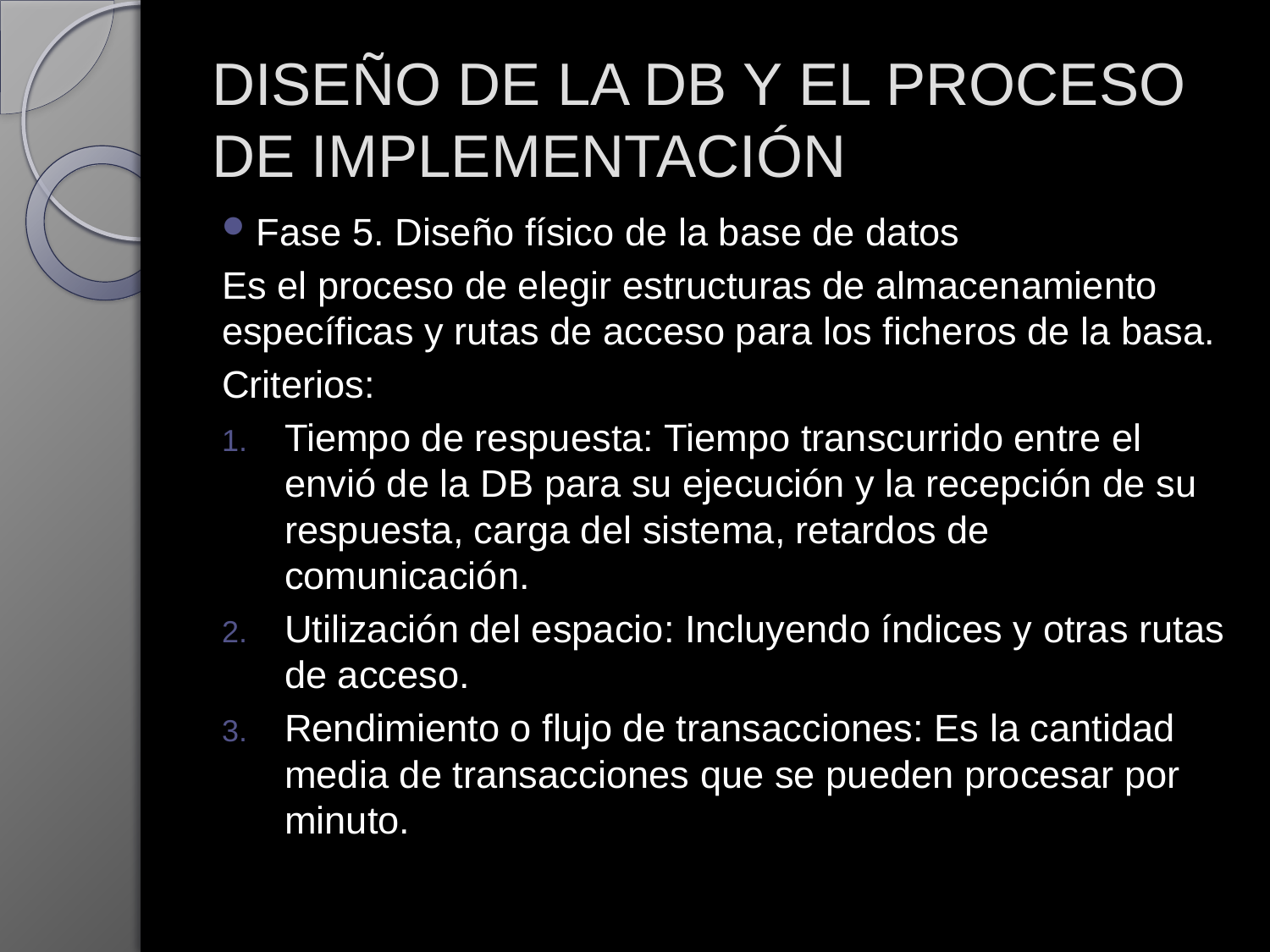

# DISEÑO DE LA DB Y EL PROCESO DE IMPLEMENTACIÓN
Fase 5. Diseño físico de la base de datos
Es el proceso de elegir estructuras de almacenamiento específicas y rutas de acceso para los ficheros de la basa.
	Criterios:
Tiempo de respuesta: Tiempo transcurrido entre el envió de la DB para su ejecución y la recepción de su respuesta, carga del sistema, retardos de comunicación.
Utilización del espacio: Incluyendo índices y otras rutas de acceso.
Rendimiento o flujo de transacciones: Es la cantidad media de transacciones que se pueden procesar por minuto.